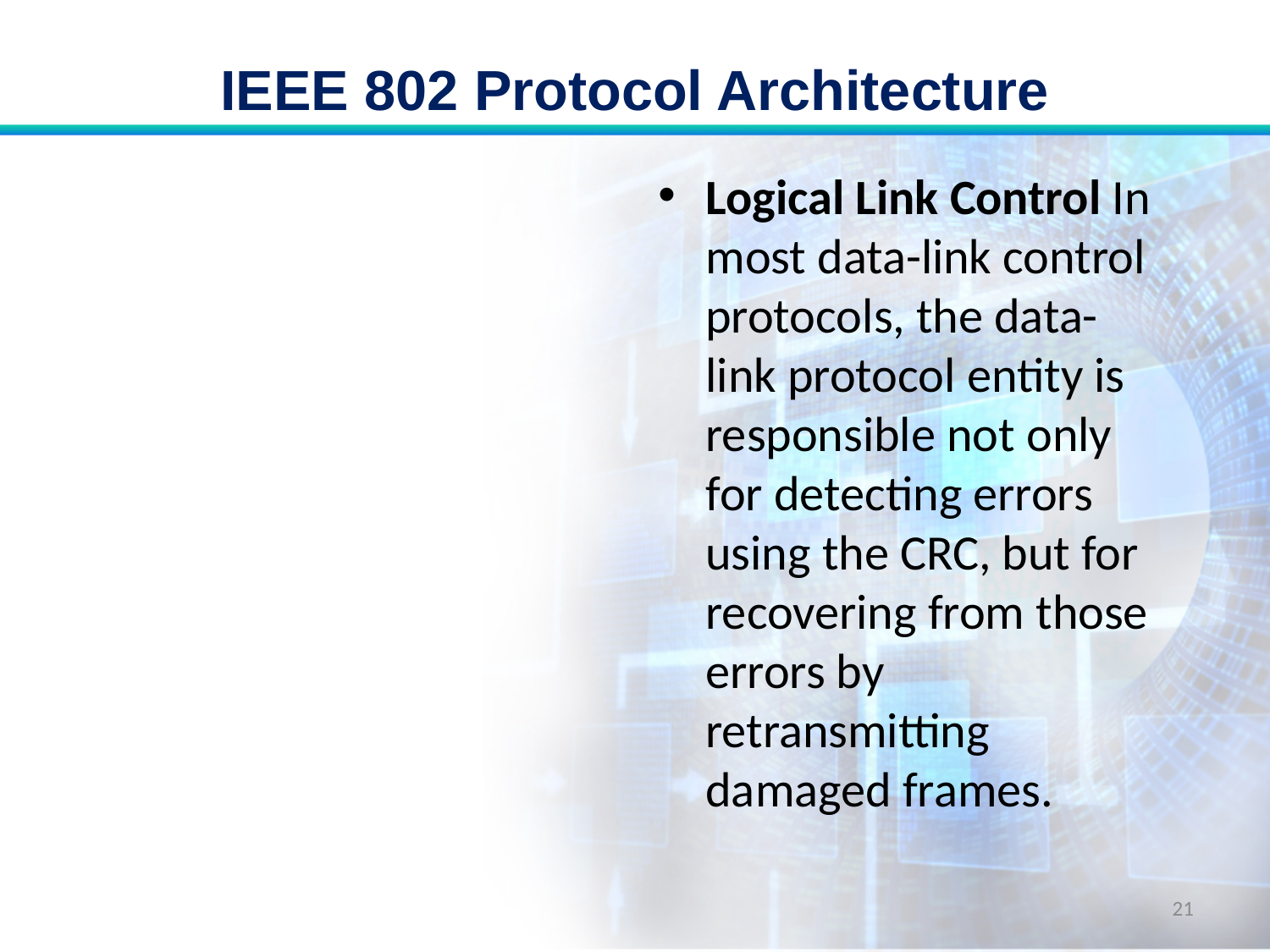

# IEEE 802 Protocol Architecture
Logical Link Control In most data-link control protocols, the data-link protocol entity is responsible not only for detecting errors using the CRC, but for recovering from those errors by retransmitting damaged frames.
21